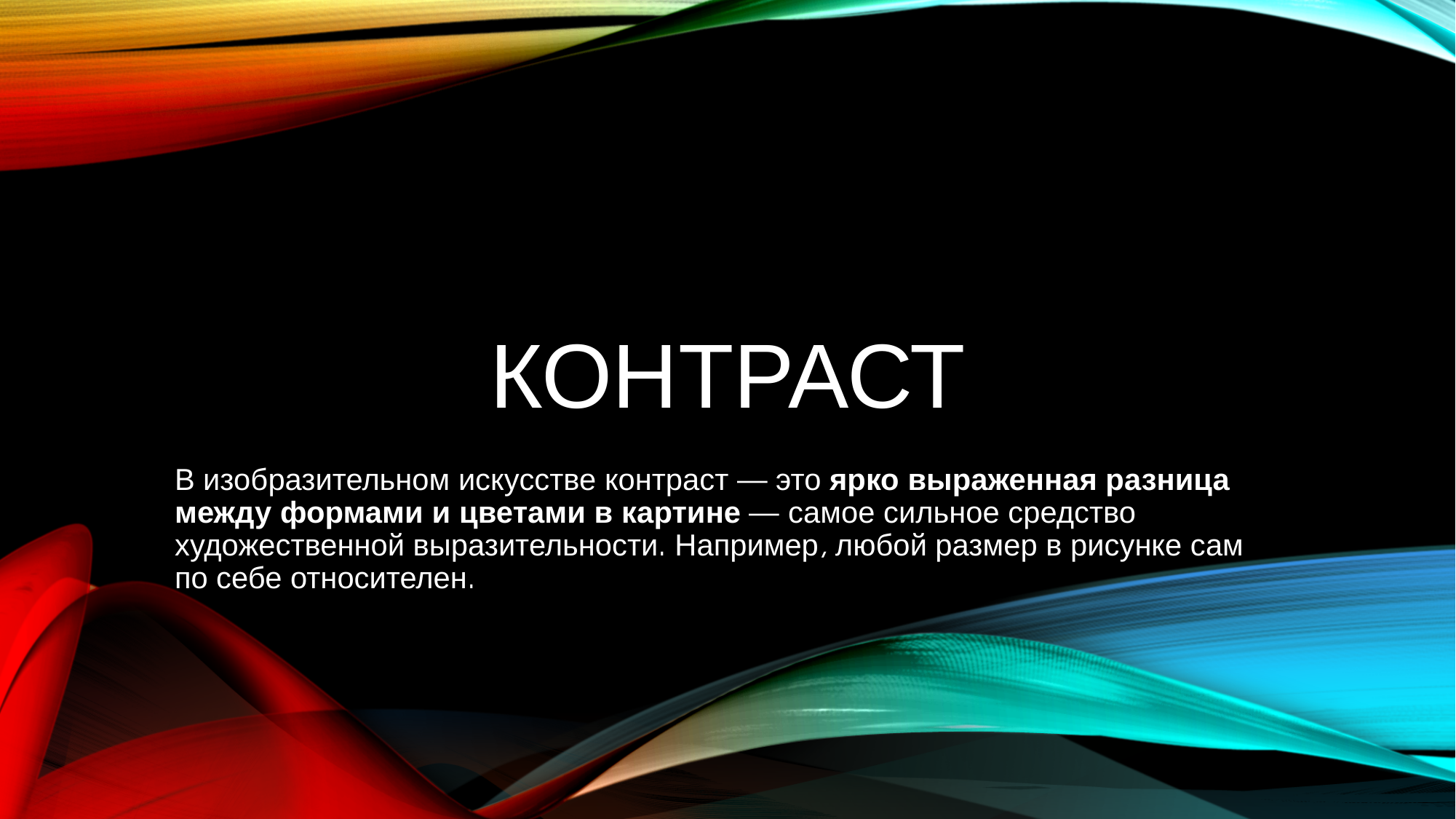

# Контраст
В изобразительном искусстве контраст — это ярко выраженная разница между формами и цветами в картине — самое сильное средство художественной выразительности. Например, любой размер в рисунке сам по себе относителен.